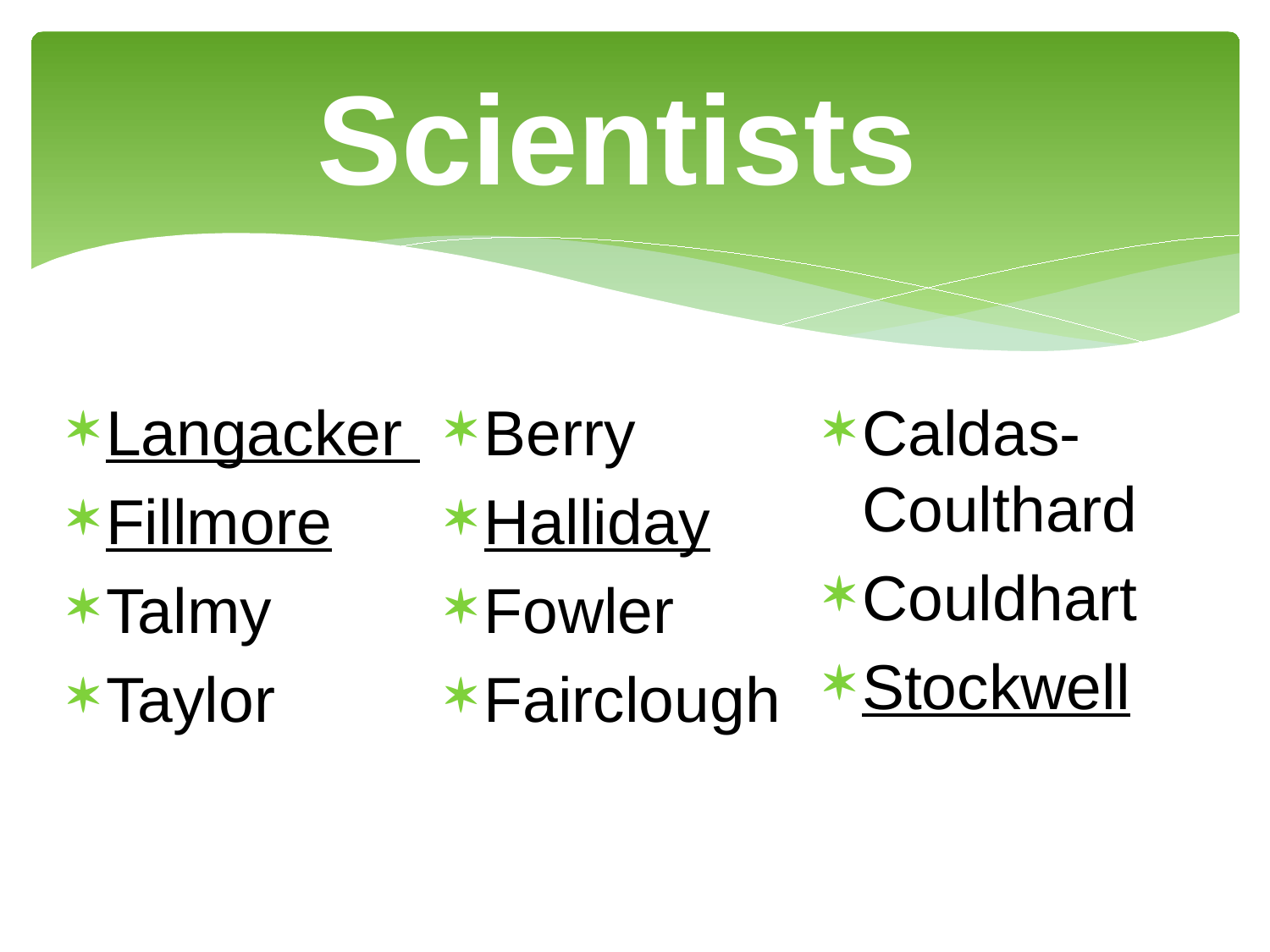

# Scientists
Langacker
Fillmore
Talmy
Taylor

Berry
Halliday
Fowler
Fairclough

Caldas-Coulthard
Couldhart
Stockwell